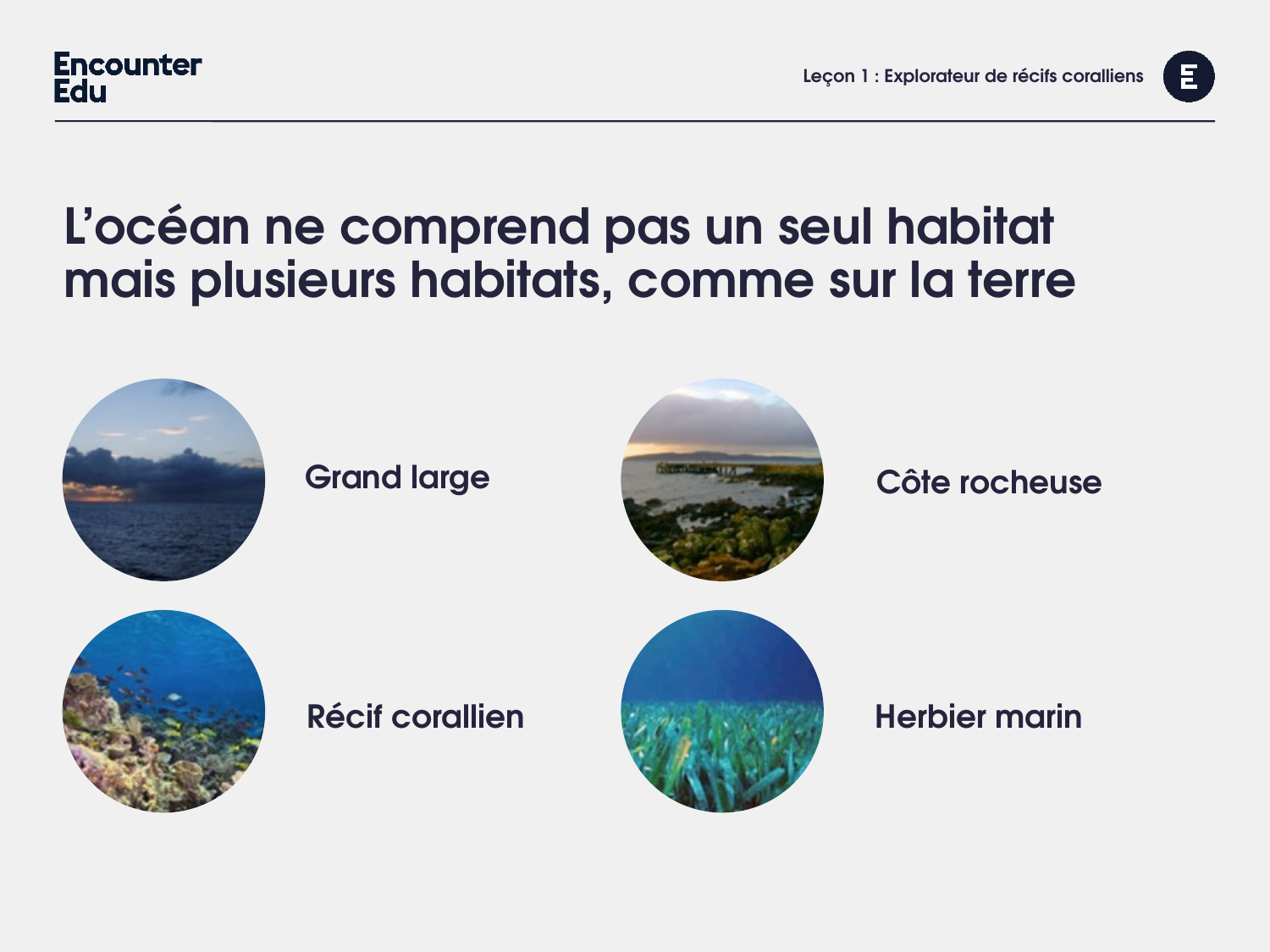

# Leçon 1 : Explorateur de récifs coralliens
L’océan ne comprend pas un seul habitat mais plusieurs habitats, comme sur la terre

Grand large
Côte rocheuse

Récif corallien
Herbier marin